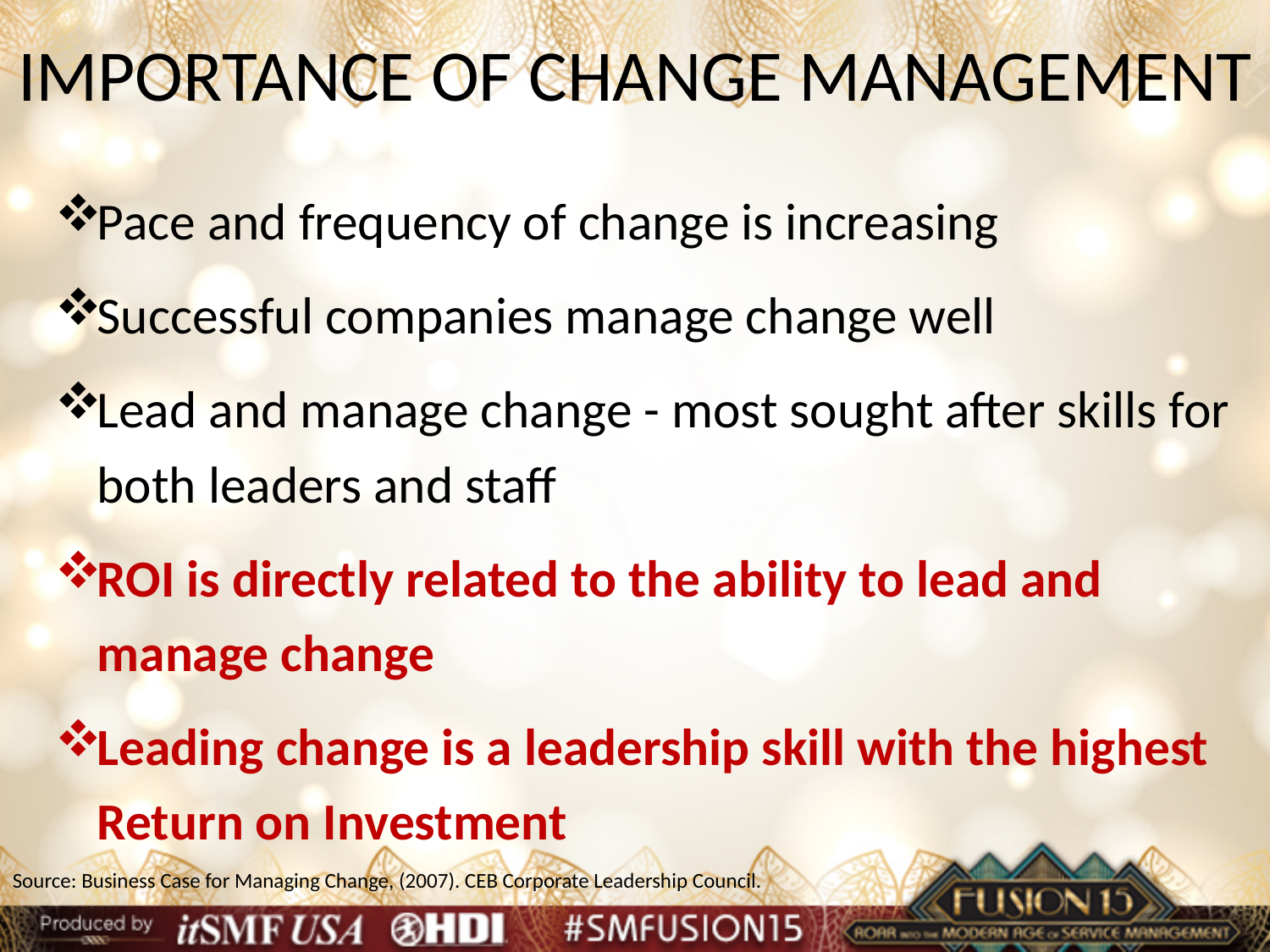

# IMPORTANCE OF CHANGE MANAGEMENT
Pace and frequency of change is increasing
Successful companies manage change well
Lead and manage change - most sought after skills for both leaders and staff
ROI is directly related to the ability to lead and manage change
Leading change is a leadership skill with the highest Return on Investment
Source: Business Case for Managing Change, (2007). CEB Corporate Leadership Council.